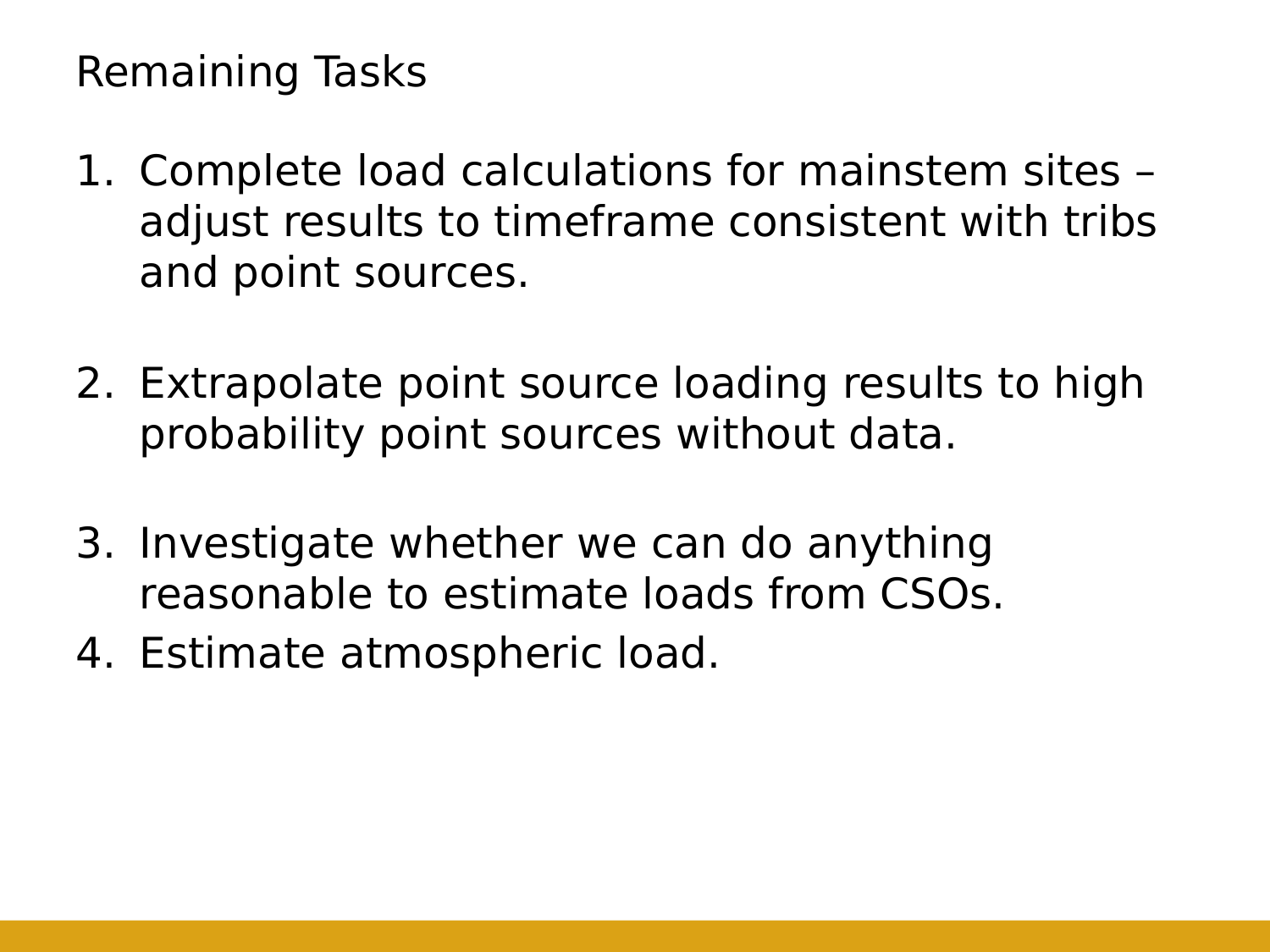

# Remaining Tasks
Complete load calculations for mainstem sites – adjust results to timeframe consistent with tribs and point sources.
Extrapolate point source loading results to high probability point sources without data.
Investigate whether we can do anything reasonable to estimate loads from CSOs.
Estimate atmospheric load.